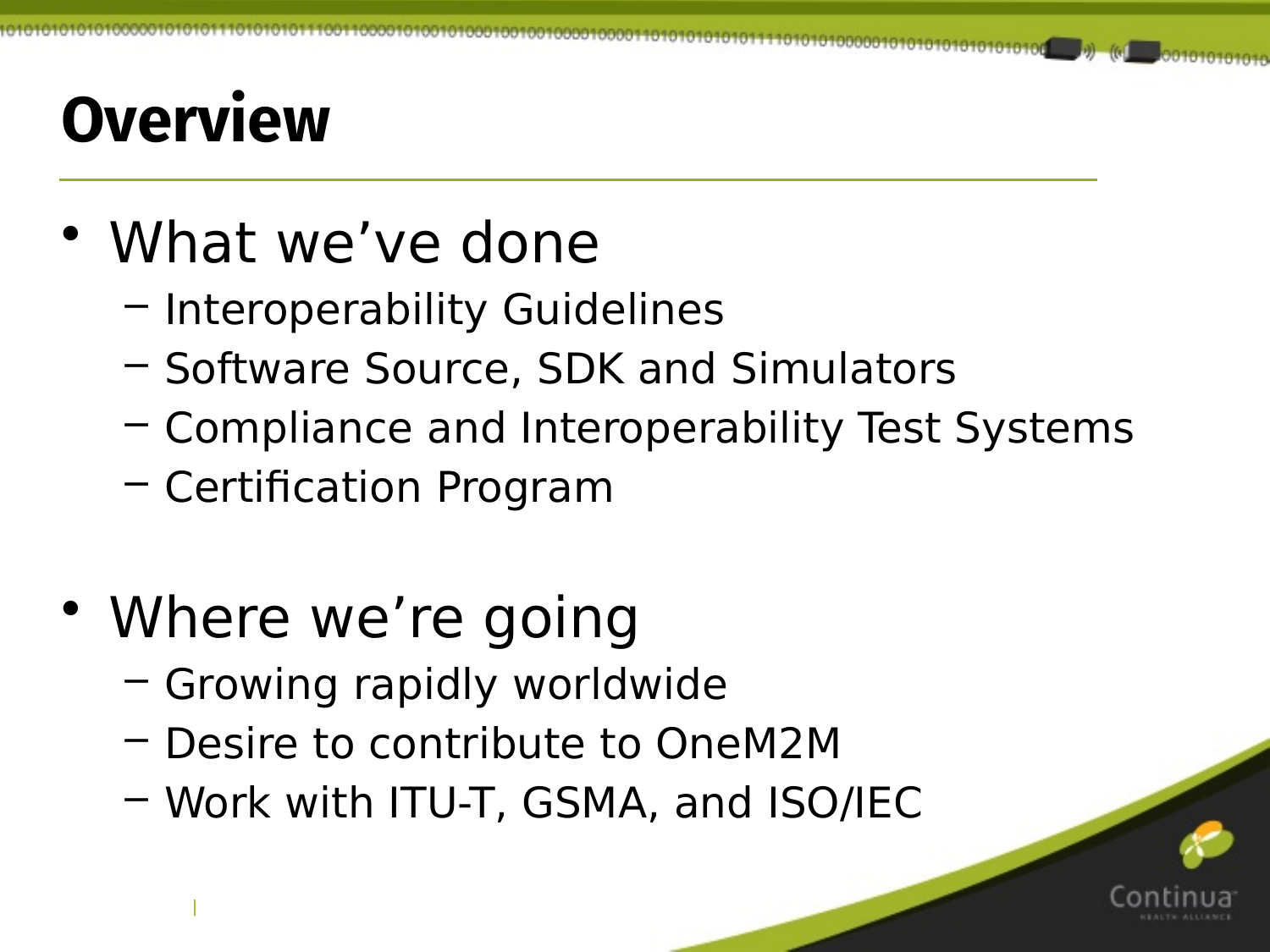

# Overview
What we’ve done
Interoperability Guidelines
Software Source, SDK and Simulators
Compliance and Interoperability Test Systems
Certification Program

Where we’re going
Growing rapidly worldwide
Desire to contribute to OneM2M
Work with ITU-T, GSMA, and ISO/IEC